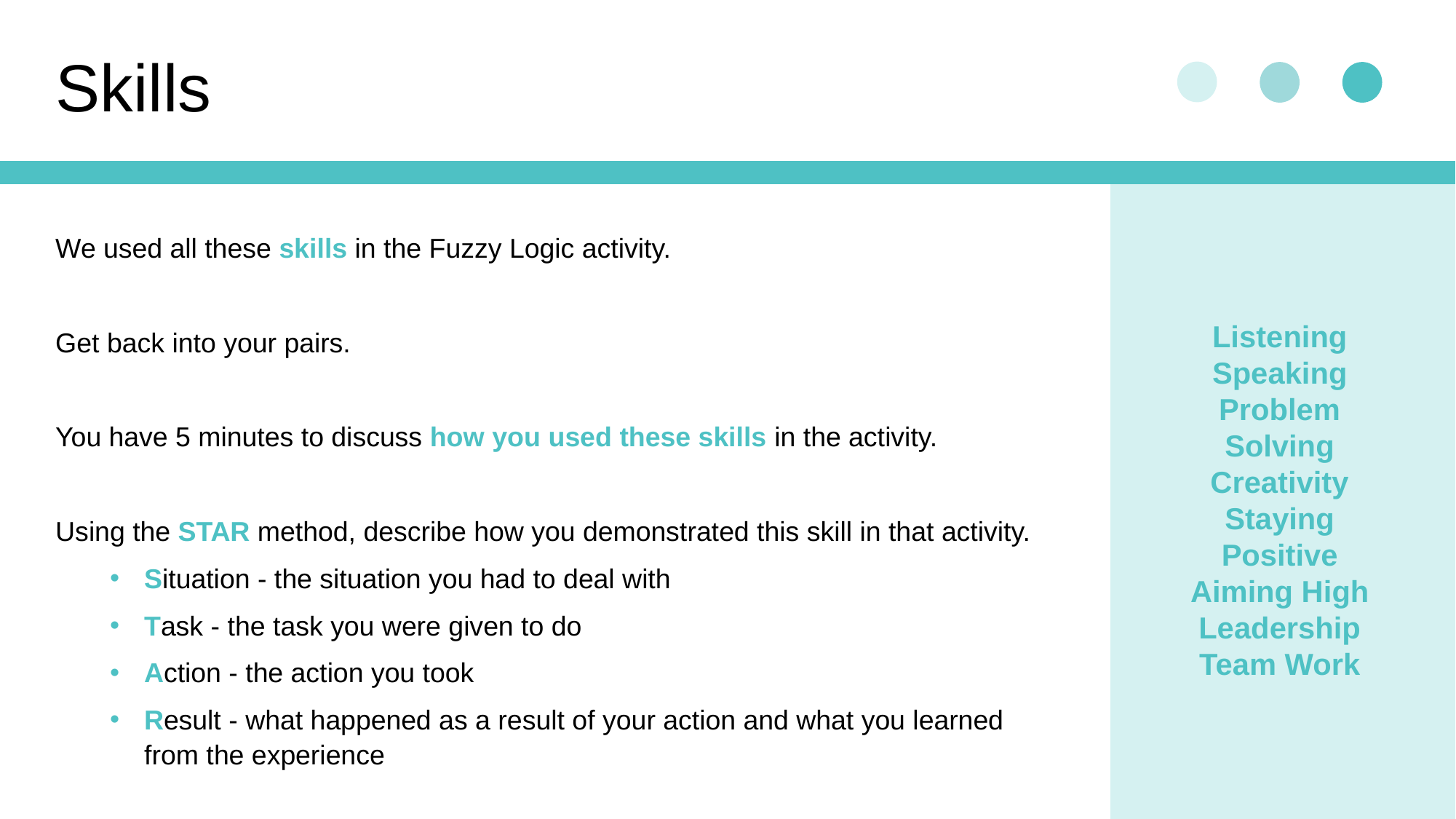

Skills

We used all these skills in the Fuzzy Logic activity.

Get back into your pairs.

You have 5 minutes to discuss how you used these skills in the activity.

Using the STAR method, describe how you demonstrated this skill in that activity.
Situation - the situation you had to deal with
Task - the task you were given to do
Action - the action you took
Result - what happened as a result of your action and what you learned from the experience
Listening
Speaking
Problem Solving
Creativity
Staying Positive
Aiming High
Leadership
Team Work